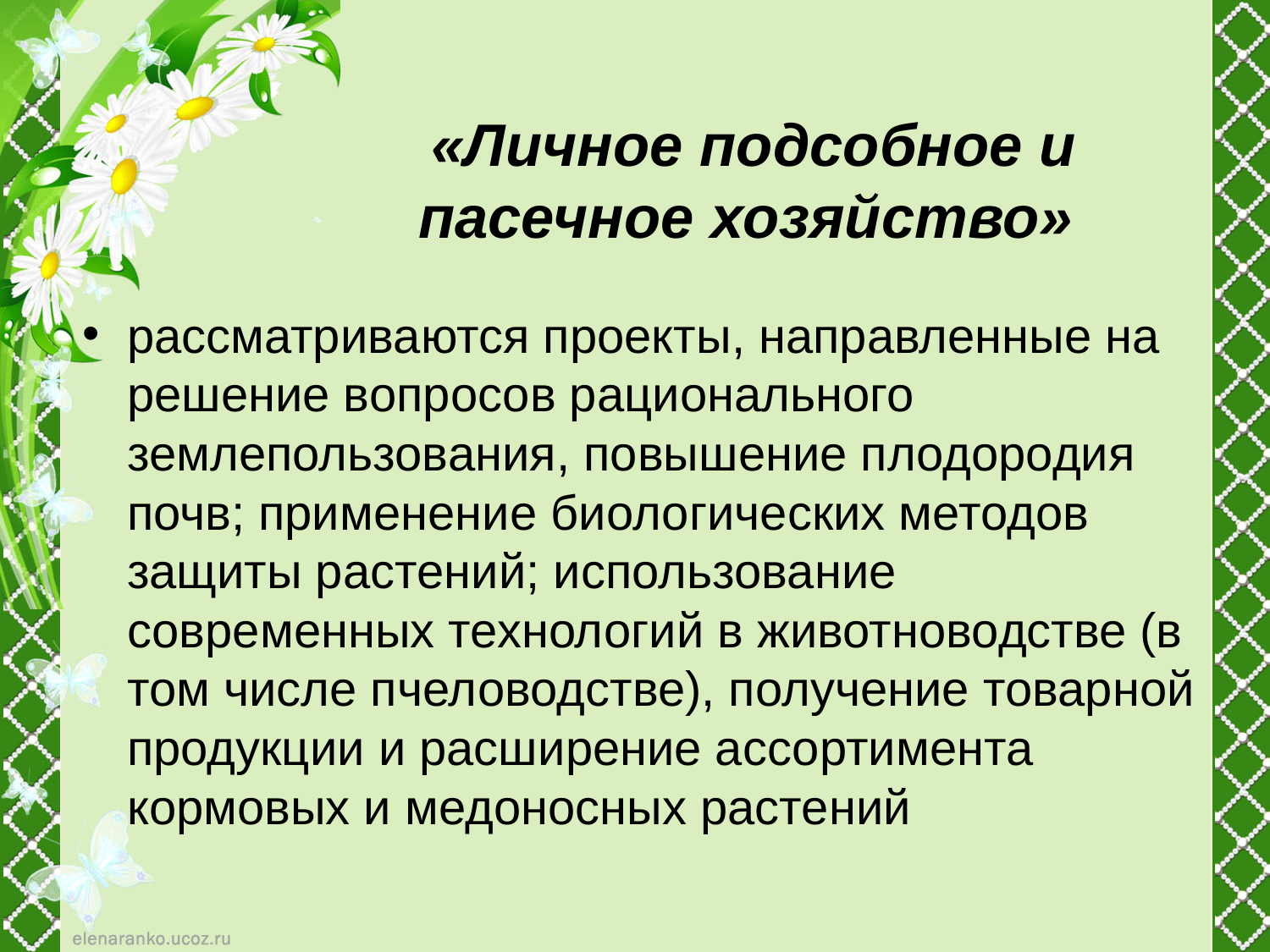

# «Личное подсобное и пасечное хозяйство»
рассматриваются проекты, направленные на решение вопросов рационального землепользования, повышение плодородия почв; применение биологических методов защиты растений; использование современных технологий в животноводстве (в том числе пчеловодстве), получение товарной продукции и расширение ассортимента кормовых и медоносных растений